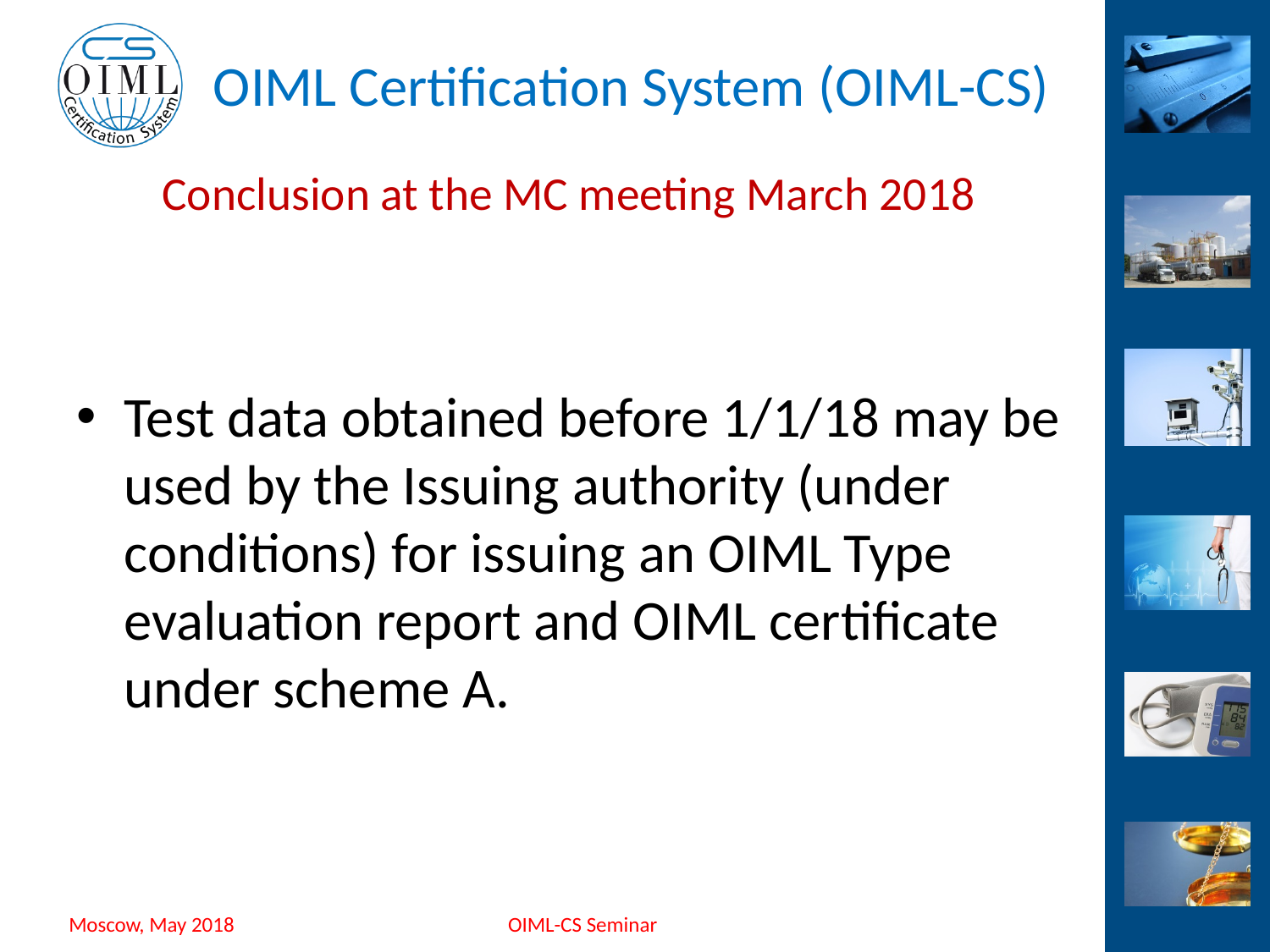

# Conclusion at the MC meeting March 2018
Test data obtained before 1/1/18 may be used by the Issuing authority (under conditions) for issuing an OIML Type evaluation report and OIML certificate under scheme A.